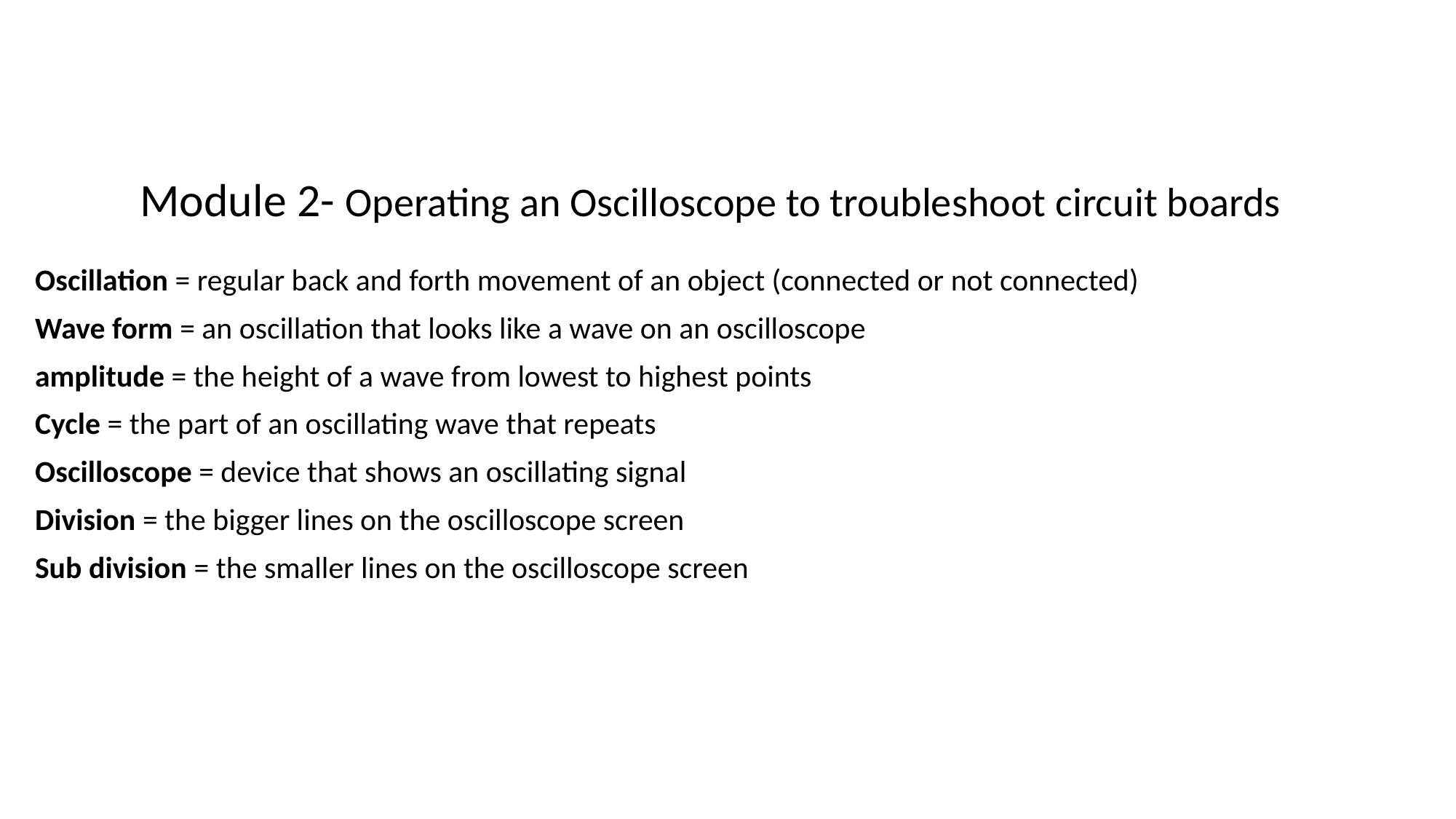

# Module 2- Operating an Oscilloscope to troubleshoot circuit boards
Oscillation = regular back and forth movement of an object (connected or not connected)
Wave form = an oscillation that looks like a wave on an oscilloscope
amplitude = the height of a wave from lowest to highest points
Cycle = the part of an oscillating wave that repeats
Oscilloscope = device that shows an oscillating signal
Division = the bigger lines on the oscilloscope screen
Sub division = the smaller lines on the oscilloscope screen